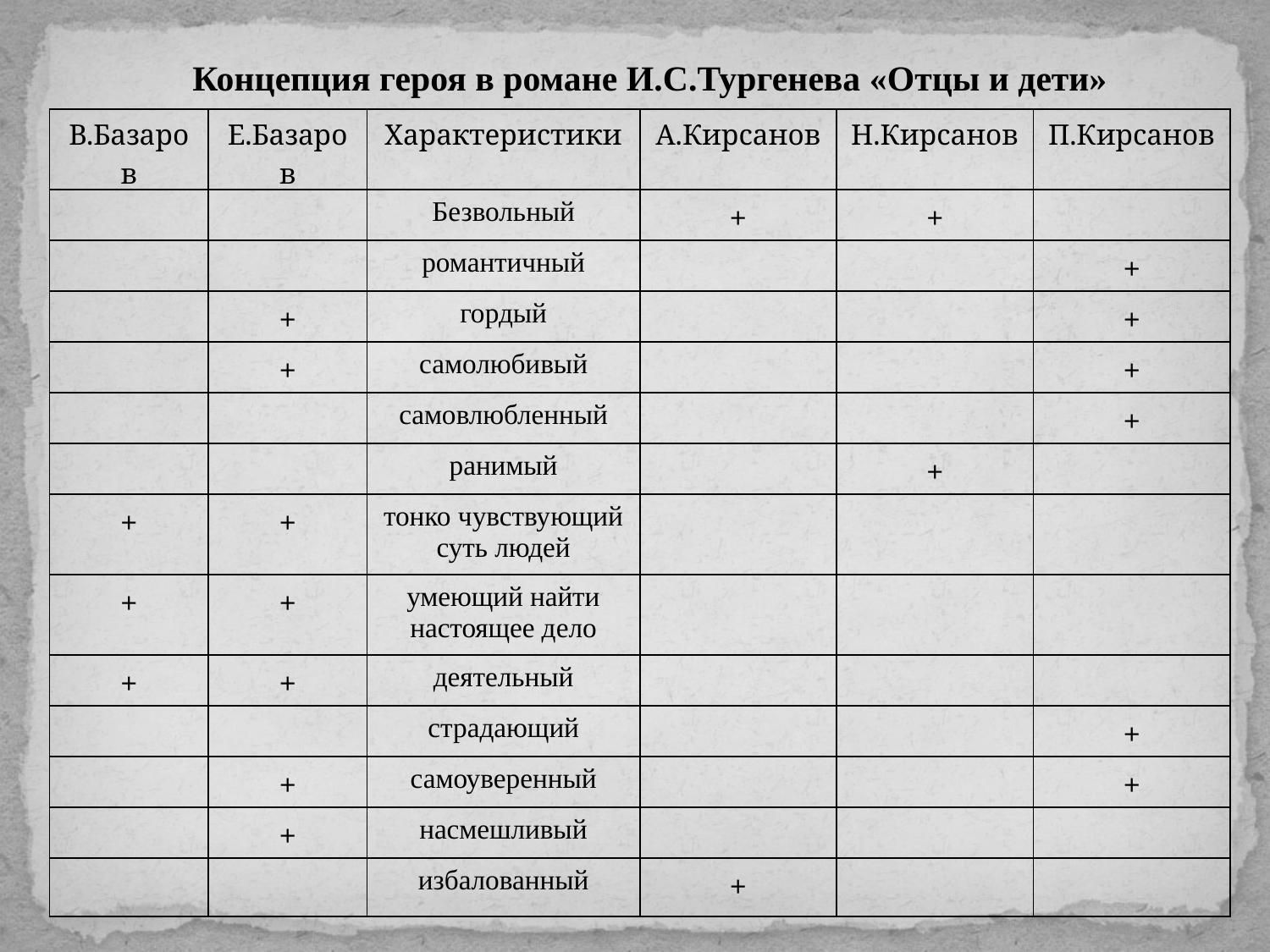

Концепция героя в романе И.С.Тургенева «Отцы и дети»
| В.Базаров | Е.Базаров | Характеристики | А.Кирсанов | Н.Кирсанов | П.Кирсанов |
| --- | --- | --- | --- | --- | --- |
|  |  | Безвольный | + | + |  |
|  |  | романтичный |  |  | + |
|  | + | гордый |  |  | + |
|  | + | самолюбивый |  |  | + |
|  |  | самовлюбленный |  |  | + |
|  |  | ранимый |  | + |  |
| + | + | тонко чувствующий суть людей |  |  |  |
| + | + | умеющий найти настоящее дело |  |  |  |
| + | + | деятельный |  |  |  |
|  |  | страдающий |  |  | + |
|  | + | самоуверенный |  |  | + |
|  | + | насмешливый |  |  |  |
|  |  | избалованный | + |  |  |